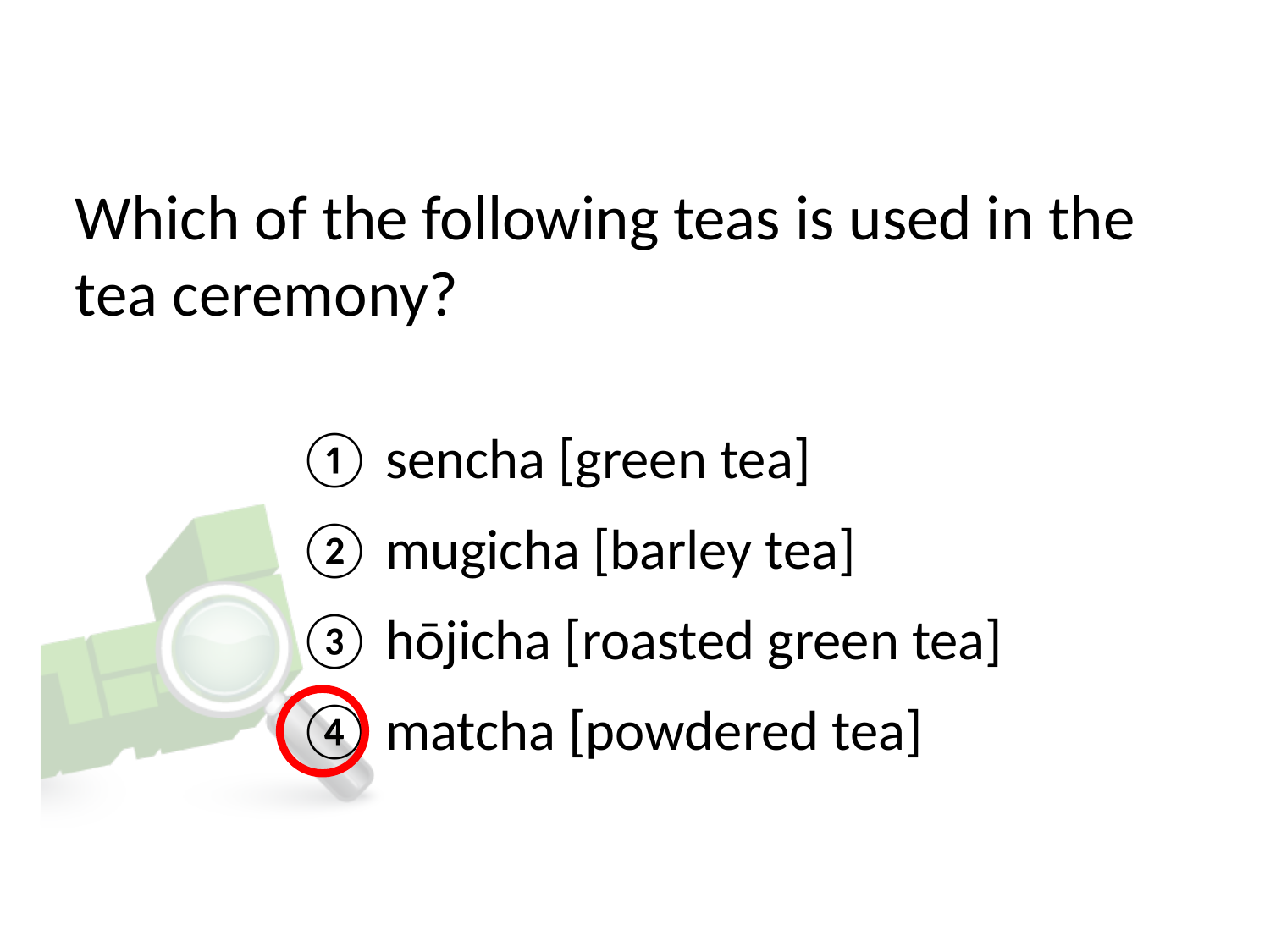

# Which of the following teas is used in the tea ceremony?
① sencha [green tea]
② mugicha [barley tea]
③ hōjicha [roasted green tea]
④ matcha [powdered tea]